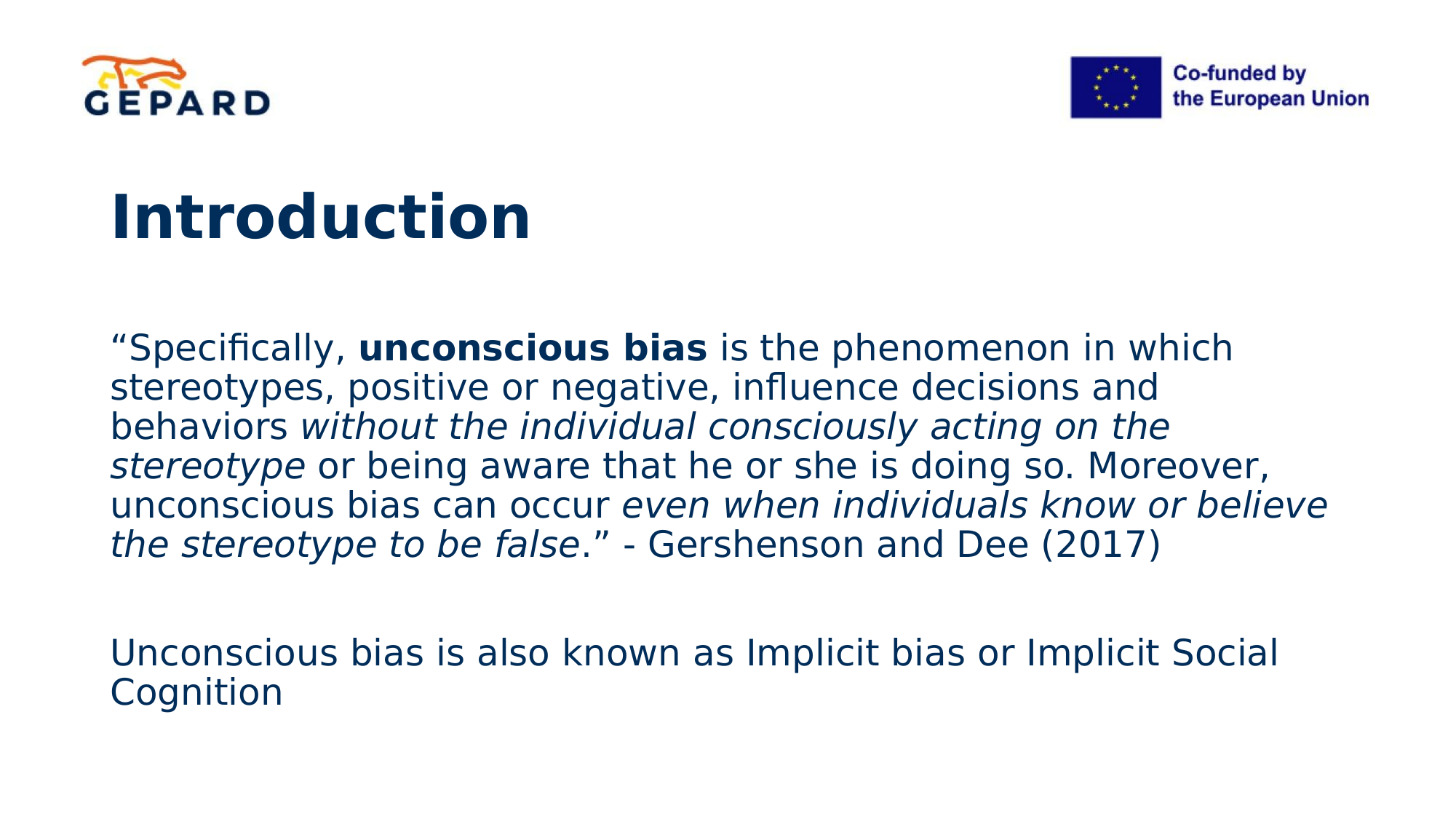

# Introduction
“Specifically, unconscious bias is the phenomenon in which stereotypes, positive or negative, influence decisions and behaviors without the individual consciously acting on the stereotype or being aware that he or she is doing so. Moreover, unconscious bias can occur even when individuals know or believe the stereotype to be false.” - Gershenson and Dee (2017)

Unconscious bias is also known as Implicit bias or Implicit Social Cognition